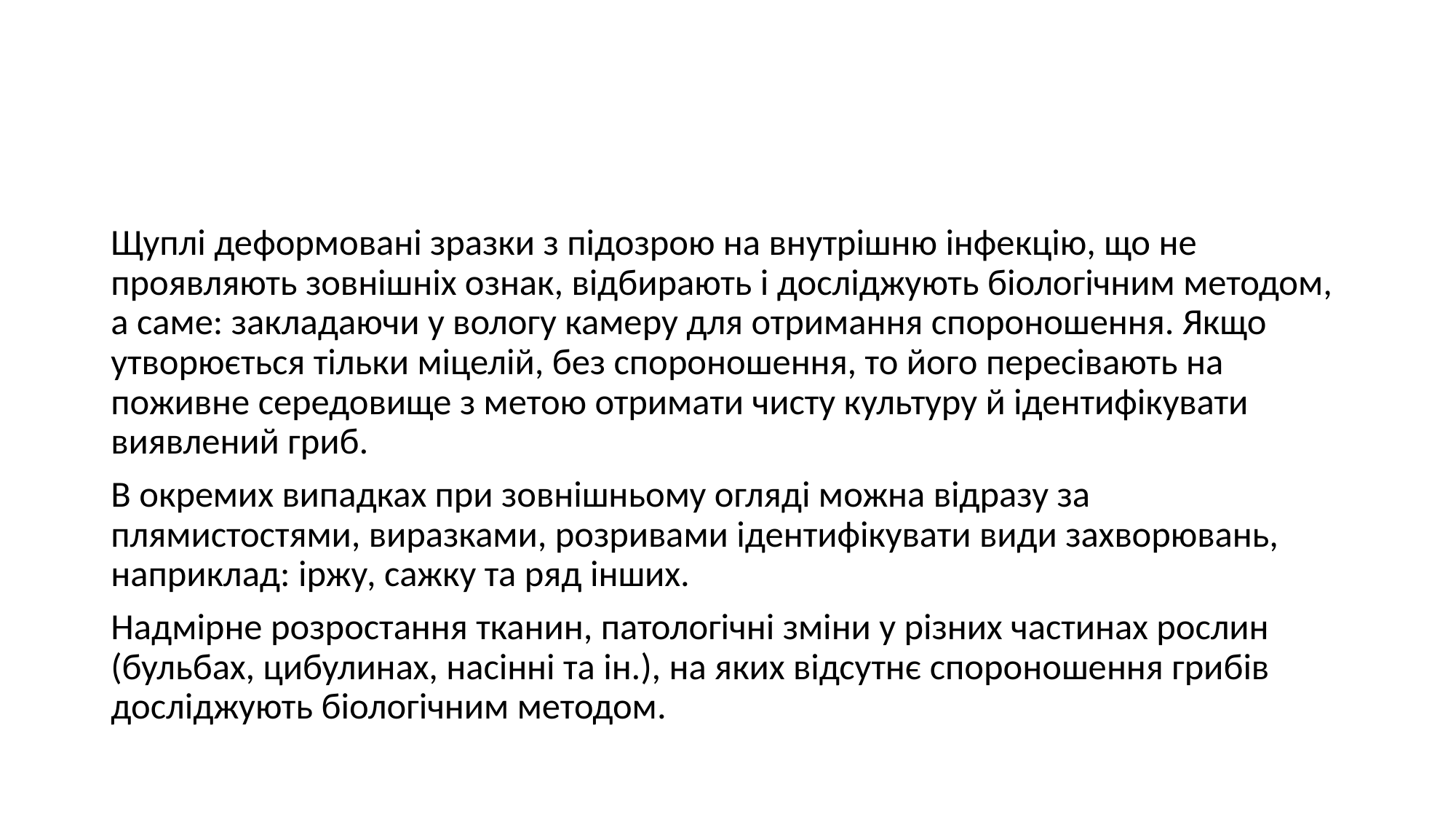

#
Щуплі деформовані зразки з підозрою на внутрішню інфекцію, що не проявляють зовнішніх ознак, відбирають і досліджують біологічним методом, а саме: закладаючи у вологу камеру для отримання спороношення. Якщо утворюється тільки міцелій, без спороношення, то його пересівають на поживне середовище з метою отримати чисту культуру й ідентифікувати виявлений гриб.
В окремих випадках при зовнішньому огляді можна відразу за плямистостями, виразками, розривами ідентифікувати види захворювань, наприклад: іржу, сажку та ряд інших.
Надмірне розростання тканин, патологічні зміни у різних частинах рослин (бульбах, цибулинах, насінні та ін.), на яких відсутнє спороношення грибів досліджують біологічним методом.